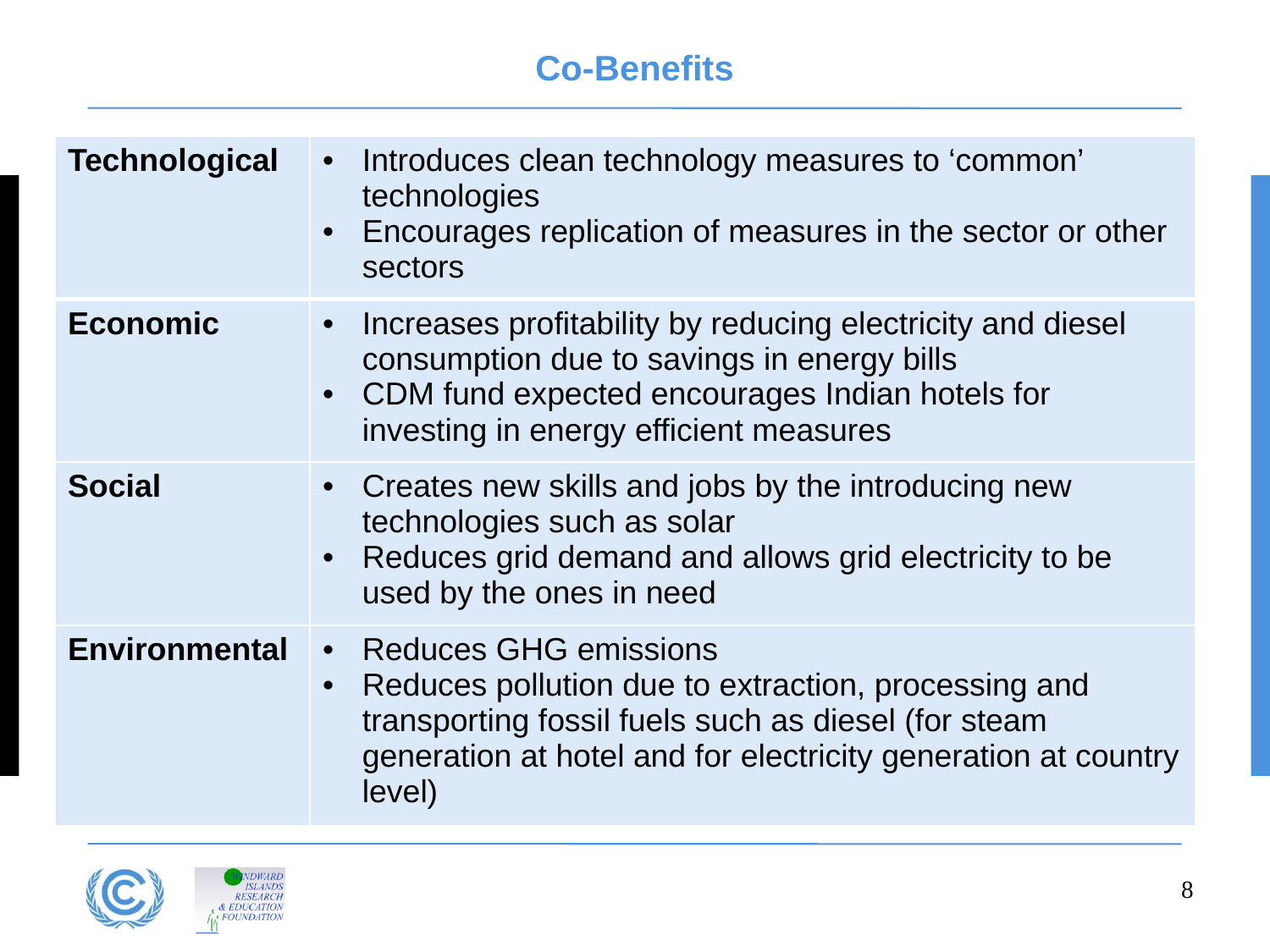

# Co-Benefits
| Technological | Introduces clean technology measures to ‘common’ technologies Encourages replication of measures in the sector or other sectors |
| --- | --- |
| Economic | Increases profitability by reducing electricity and diesel consumption due to savings in energy bills CDM fund expected encourages Indian hotels for investing in energy efficient measures |
| Social | Creates new skills and jobs by the introducing new technologies such as solar Reduces grid demand and allows grid electricity to be used by the ones in need |
| Environmental | Reduces GHG emissions Reduces pollution due to extraction, processing and transporting fossil fuels such as diesel (for steam generation at hotel and for electricity generation at country level) |
8